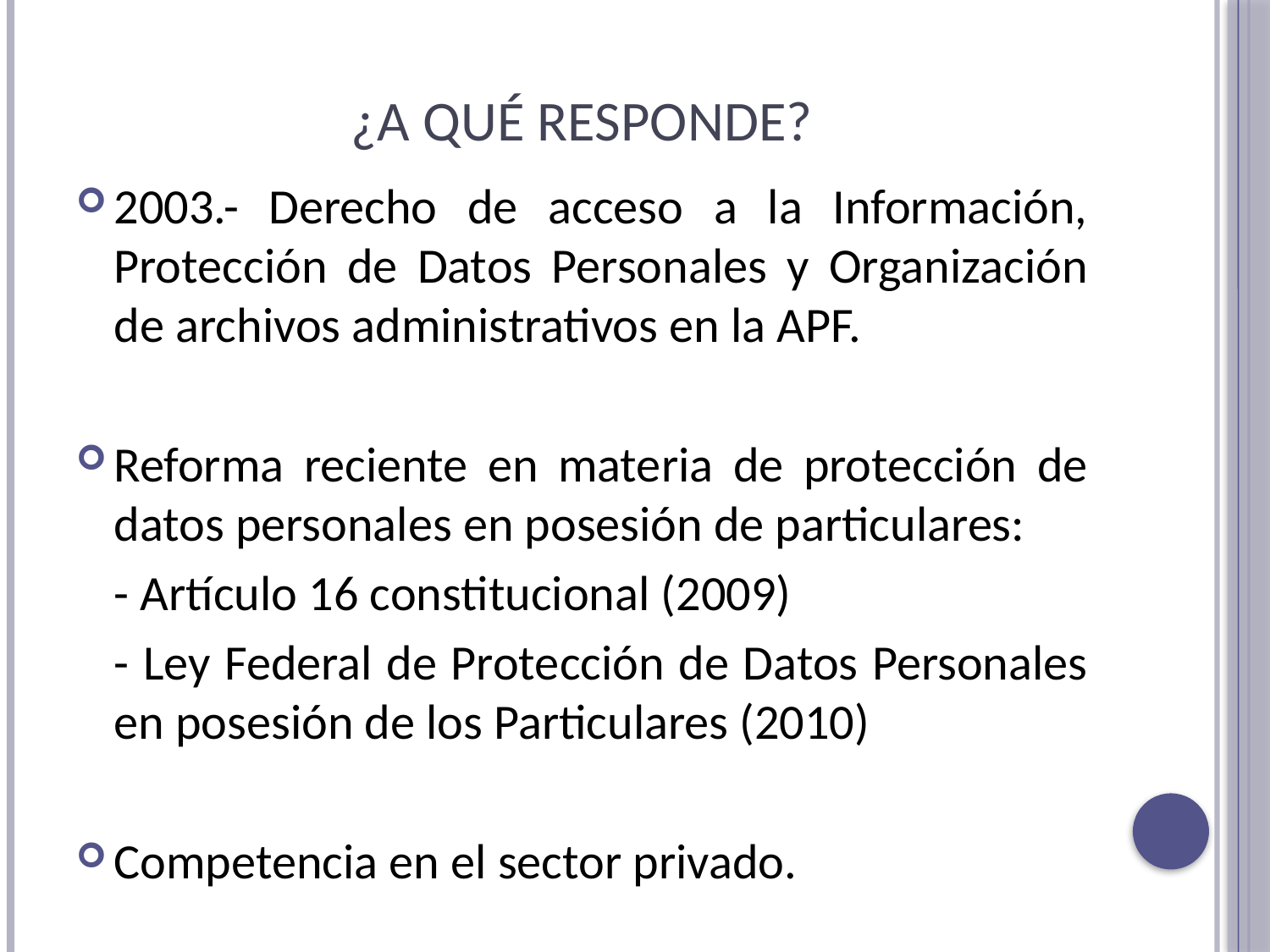

# ¿A qué responde?
2003.- Derecho de acceso a la Información, Protección de Datos Personales y Organización de archivos administrativos en la APF.

Reforma reciente en materia de protección de datos personales en posesión de particulares:
	- Artículo 16 constitucional (2009)
	- Ley Federal de Protección de Datos Personales en posesión de los Particulares (2010)

Competencia en el sector privado.